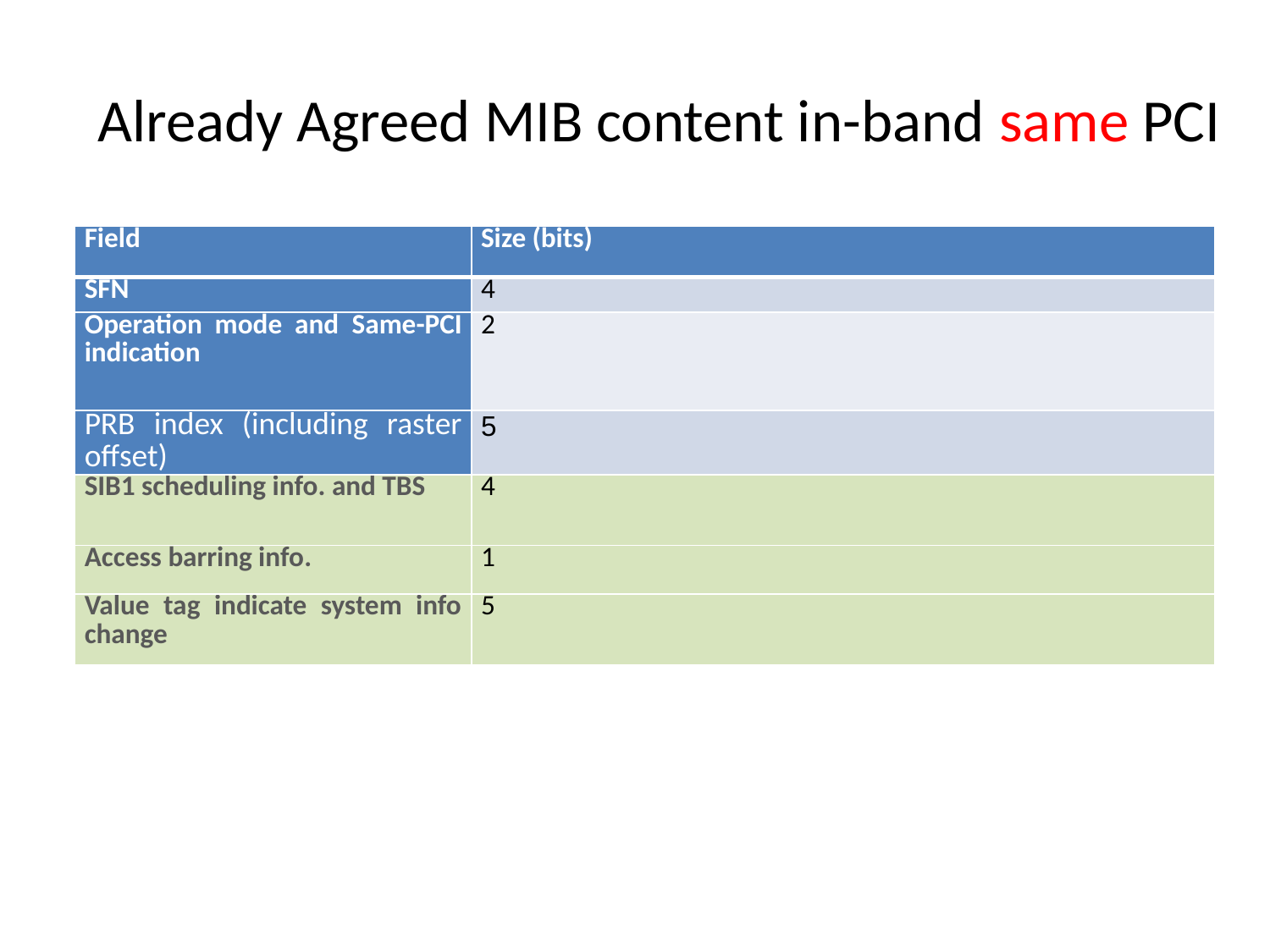

# Already Agreed MIB content in-band same PCI

| Field | Size (bits) |
| --- | --- |
| SFN | 4 |
| Operation mode and Same-PCI indication | 2 |
| PRB index (including raster offset) | 5 |
| SIB1 scheduling info. and TBS | 4 |
| Access barring info. | 1 |
| Value tag indicate system info change | 5 |